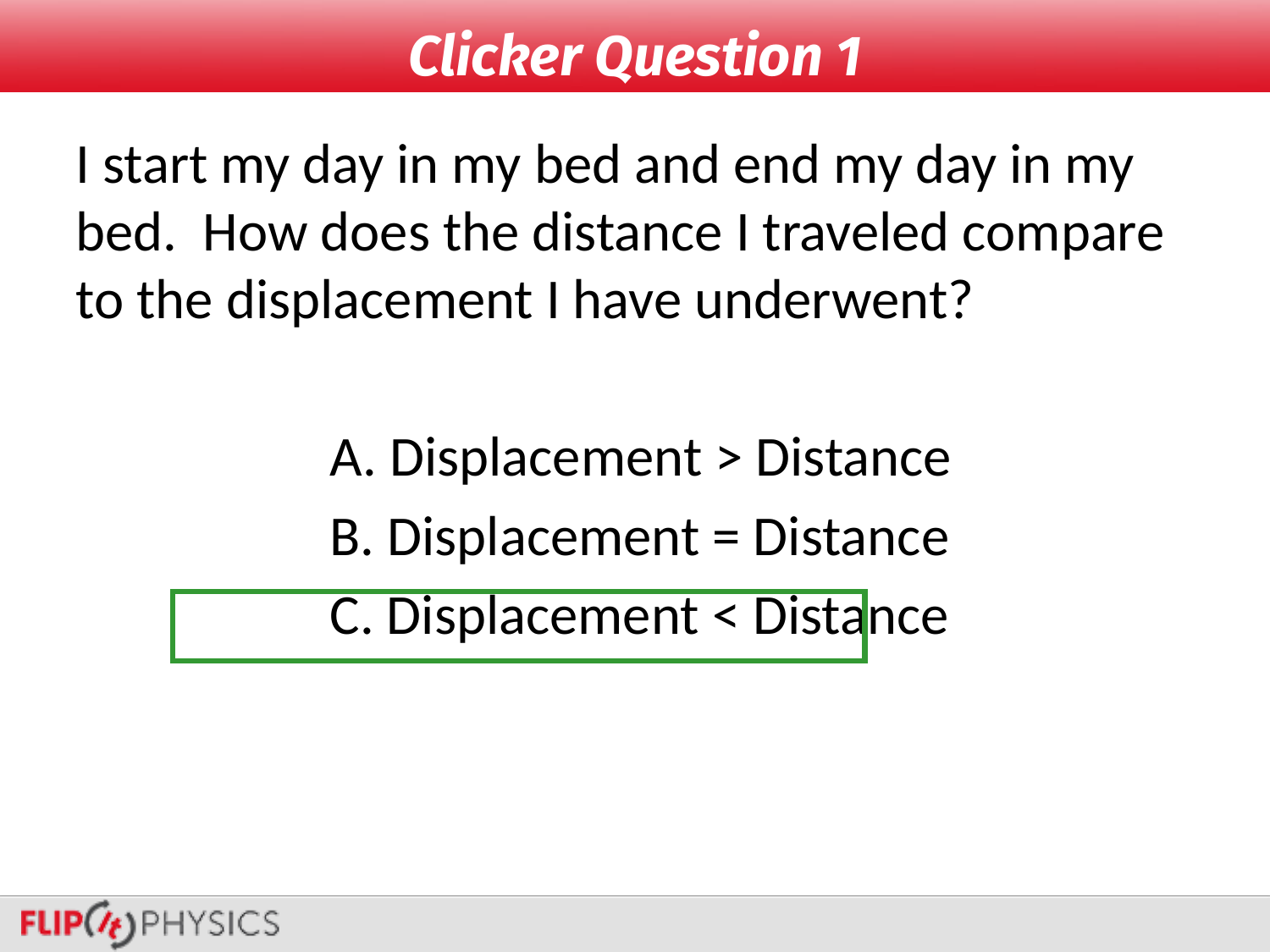

# Clicker Question 1
I start my day in my bed and end my day in my bed.  How does the distance I traveled compare to the displacement I have underwent?

		A. Displacement > Distance
		B. Displacement = Distance
		C. Displacement < Distance